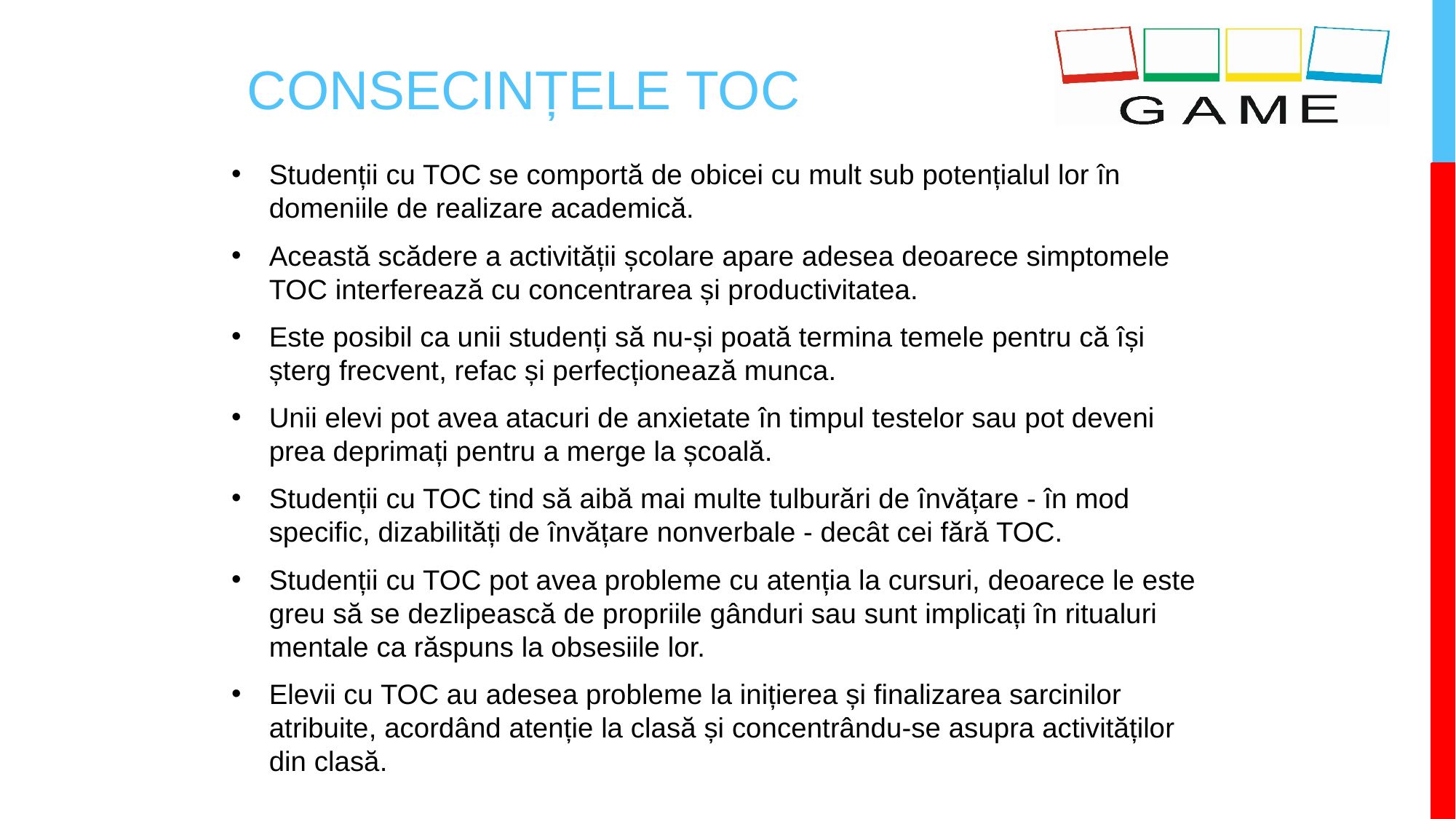

# CONSECINȚELE TOC
Studenții cu TOC se comportă de obicei cu mult sub potențialul lor în domeniile de realizare academică.
Această scădere a activității școlare apare adesea deoarece simptomele TOC interferează cu concentrarea și productivitatea.
Este posibil ca unii studenți să nu-și poată termina temele pentru că își șterg frecvent, refac și perfecționează munca.
Unii elevi pot avea atacuri de anxietate în timpul testelor sau pot deveni prea deprimați pentru a merge la școală.
Studenții cu TOC tind să aibă mai multe tulburări de învățare - în mod specific, dizabilități de învățare nonverbale - decât cei fără TOC.
Studenții cu TOC pot avea probleme cu atenția la cursuri, deoarece le este greu să se dezlipească de propriile gânduri sau sunt implicați în ritualuri mentale ca răspuns la obsesiile lor.
Elevii cu TOC au adesea probleme la inițierea și finalizarea sarcinilor atribuite, acordând atenție la clasă și concentrându-se asupra activităților din clasă.